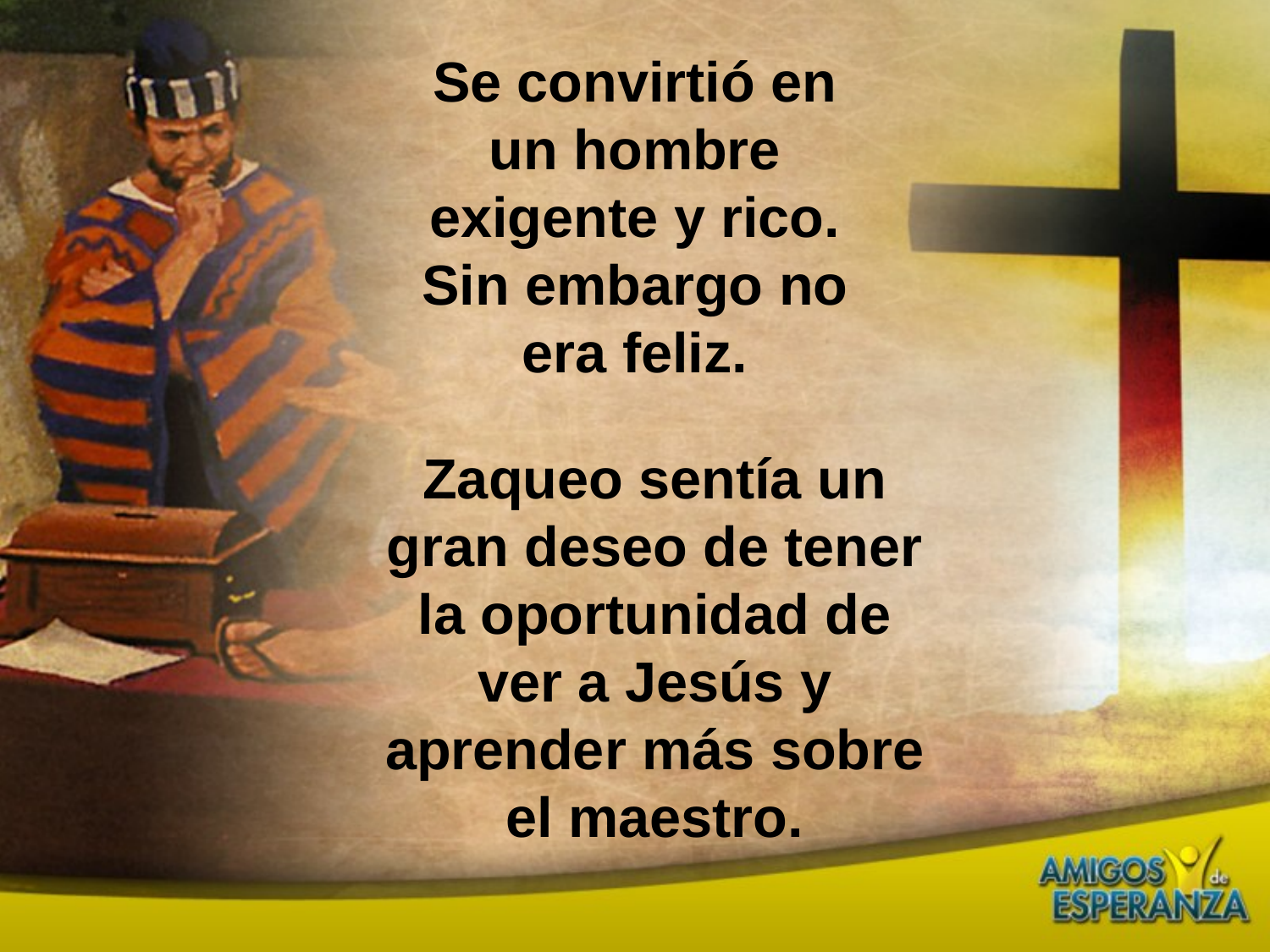

Se convirtió en un hombre exigente y rico. Sin embargo no era feliz.
Zaqueo sentía un gran deseo de tener la oportunidad de ver a Jesús y aprender más sobre el maestro.